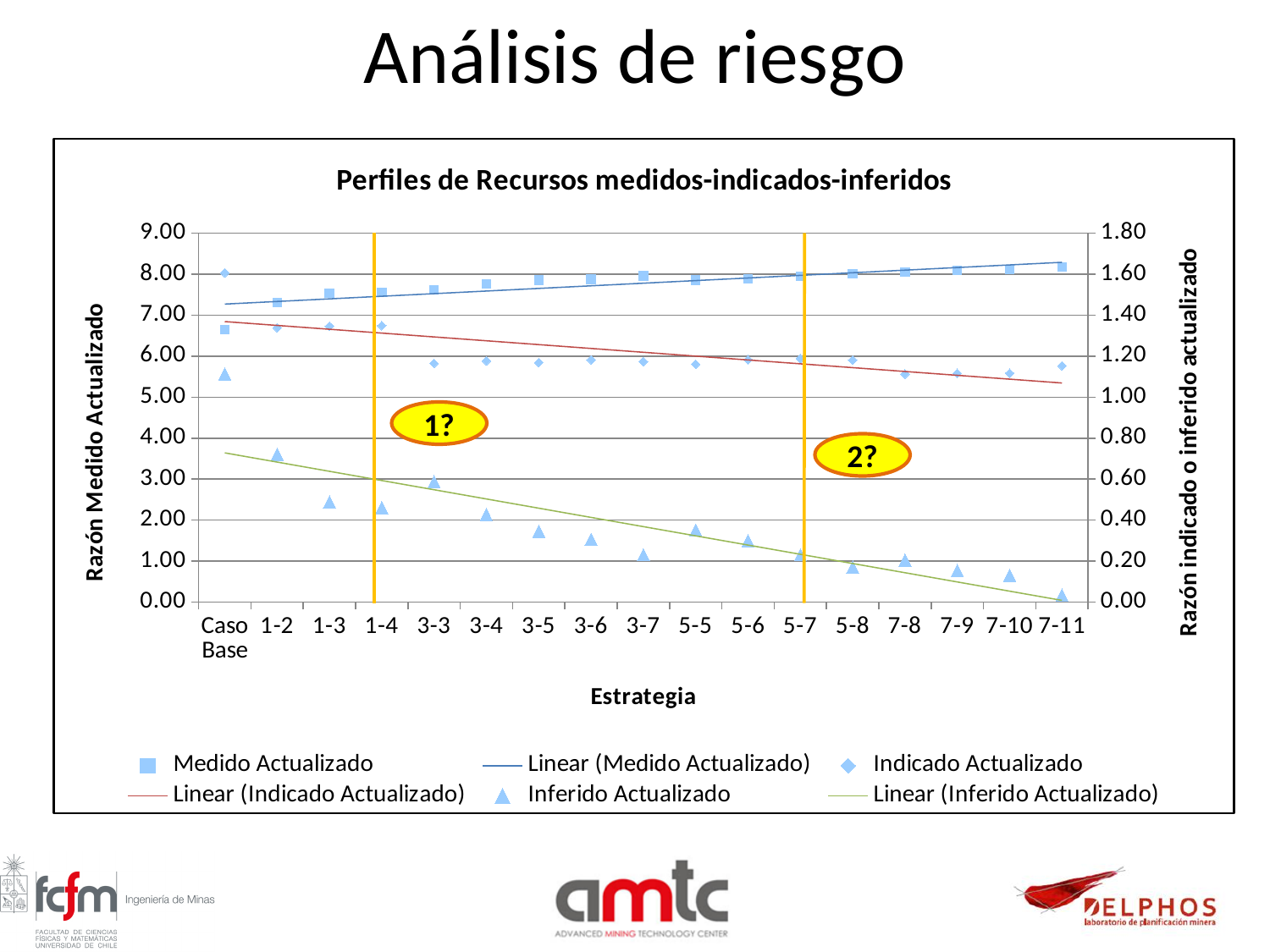

Análisis de riesgo

### Chart: Perfiles de Recursos medidos-indicados-inferidos

| Category | Medido Actualizado | Indicado Actualizado | Inferido Actualizado |
|---|---|---|---|
| Caso Base | 6.64546616232607 | 1.6063051619697757 | 1.1131487997074898 |
| 1-2 | 7.304817722852124 | 1.3388995078458754 | 0.7212028938755276 |
| 1-3 | 7.529419493531592 | 1.3465533537268213 | 0.48894732692693976 |
| 1-4 | 7.555613064140359 | 1.3483511243341681 | 0.46095596884354295 |
| 3-3 | 7.61204806285163 | 1.1647626249246585 | 0.588109407331176 |
| 3-4 | 7.761756475787957 | 1.17672367695772 | 0.42643997928276905 |
| 3-5 | 7.850122787290879 | 1.1688459254897166 | 0.3459513704256467 |
| 3-6 | 7.876073302171053 | 1.181923881813977 | 0.30692282797274945 |
| 3-7 | 7.959713422877909 | 1.1735051113038721 | 0.23170158742294691 |
| 5-5 | 7.8530564220115116 | 1.1606299442776544 | 0.35123370505509005 |
| 5-6 | 7.8827974998123524 | 1.1828541426052641 | 0.29926839701370533 |
| 5-7 | 7.9459313789534045 | 1.188169014599167 | 0.23081974615738854 |
| 5-8 | 8.013125363979496 | 1.1810003056209248 | 0.1707944789651564 |
| 7-8 | 8.048050888662818 | 1.1124284882782547 | 0.20444079057449893 |
| 7-9 | 8.093513572783227 | 1.1162768343493925 | 0.1551296846017997 |
| 7-10 | 8.117309313910958 | 1.116756369652118 | 0.13085440265483428 |
| 7-11 | 8.177148922877283 | 1.1527969595348453 | 0.03497422749211366 |
1?
2?